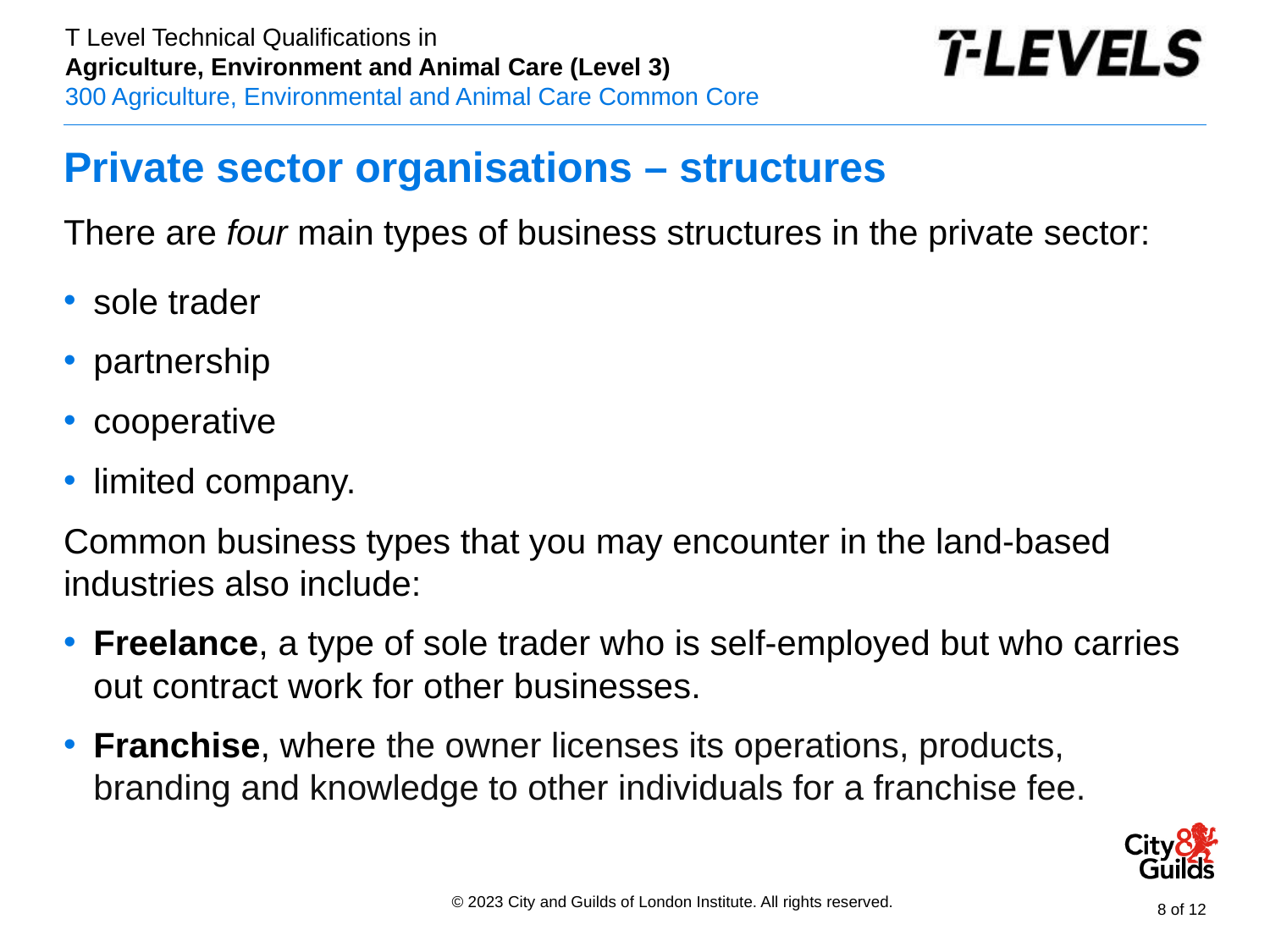

# Private sector organisations – structures
There are four main types of business structures in the private sector:
sole trader
partnership
cooperative
limited company.
Common business types that you may encounter in the land-based industries also include:
Freelance, a type of sole trader who is self-employed but who carries out contract work for other businesses.
Franchise, where the owner licenses its operations, products, branding and knowledge to other individuals for a franchise fee.